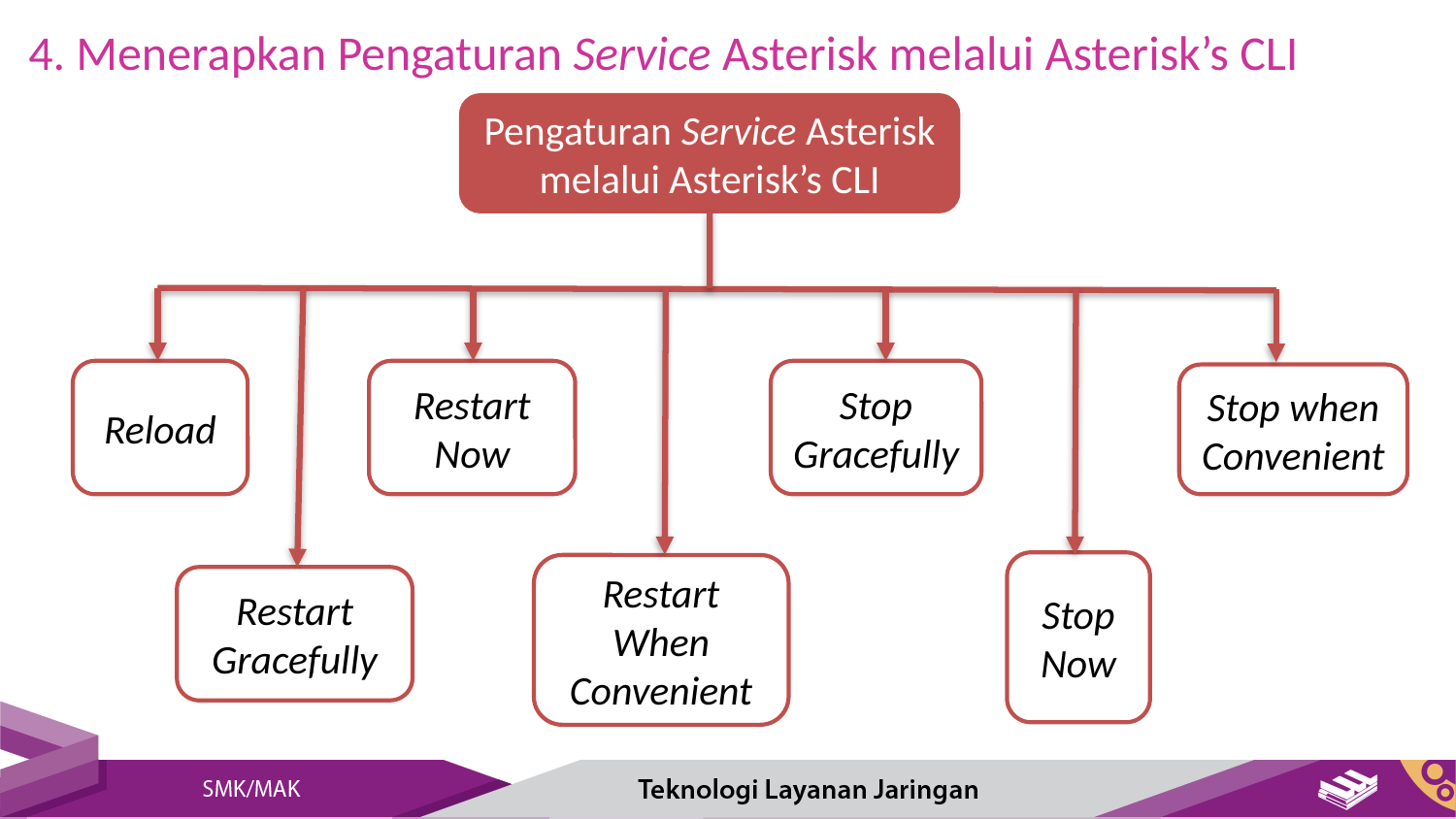

4. Menerapkan Pengaturan Service Asterisk melalui Asterisk’s CLI
Pengaturan Service Asterisk melalui Asterisk’s CLI
Reload
Restart Now
Stop Gracefully
Stop when Convenient
Stop Now
Restart When Convenient
Restart Gracefully